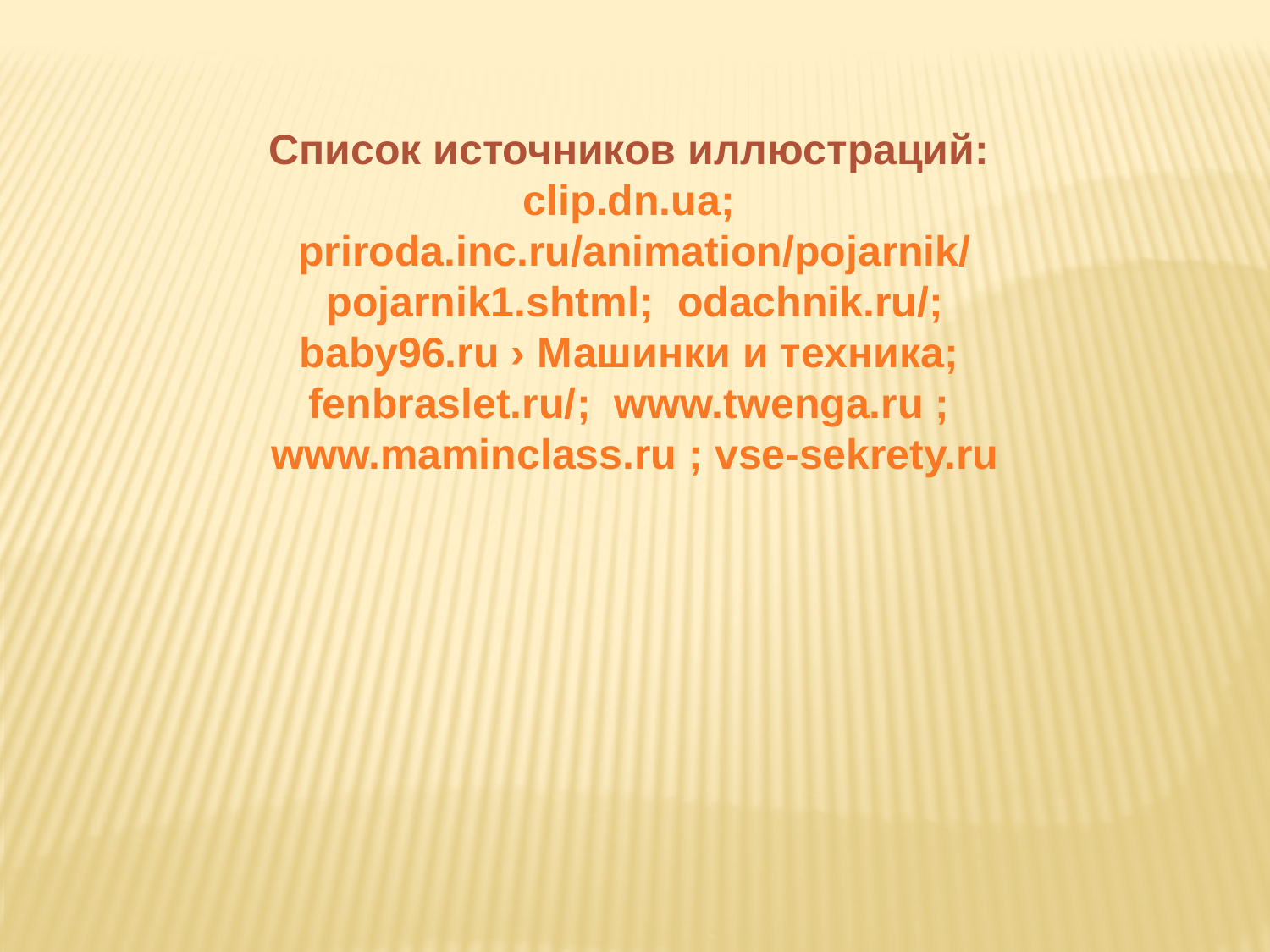

Список источников иллюстраций:  clip.dn.ua;
priroda.inc.ru/animation/pojarnik/pojarnik1.shtml;  ‎odachnik.ru/;
baby96.ru › Машинки и техника;  fenbraslet.ru/;  www.twenga.ru ;
 www.maminclass.ru ; vse-sekrety.ru